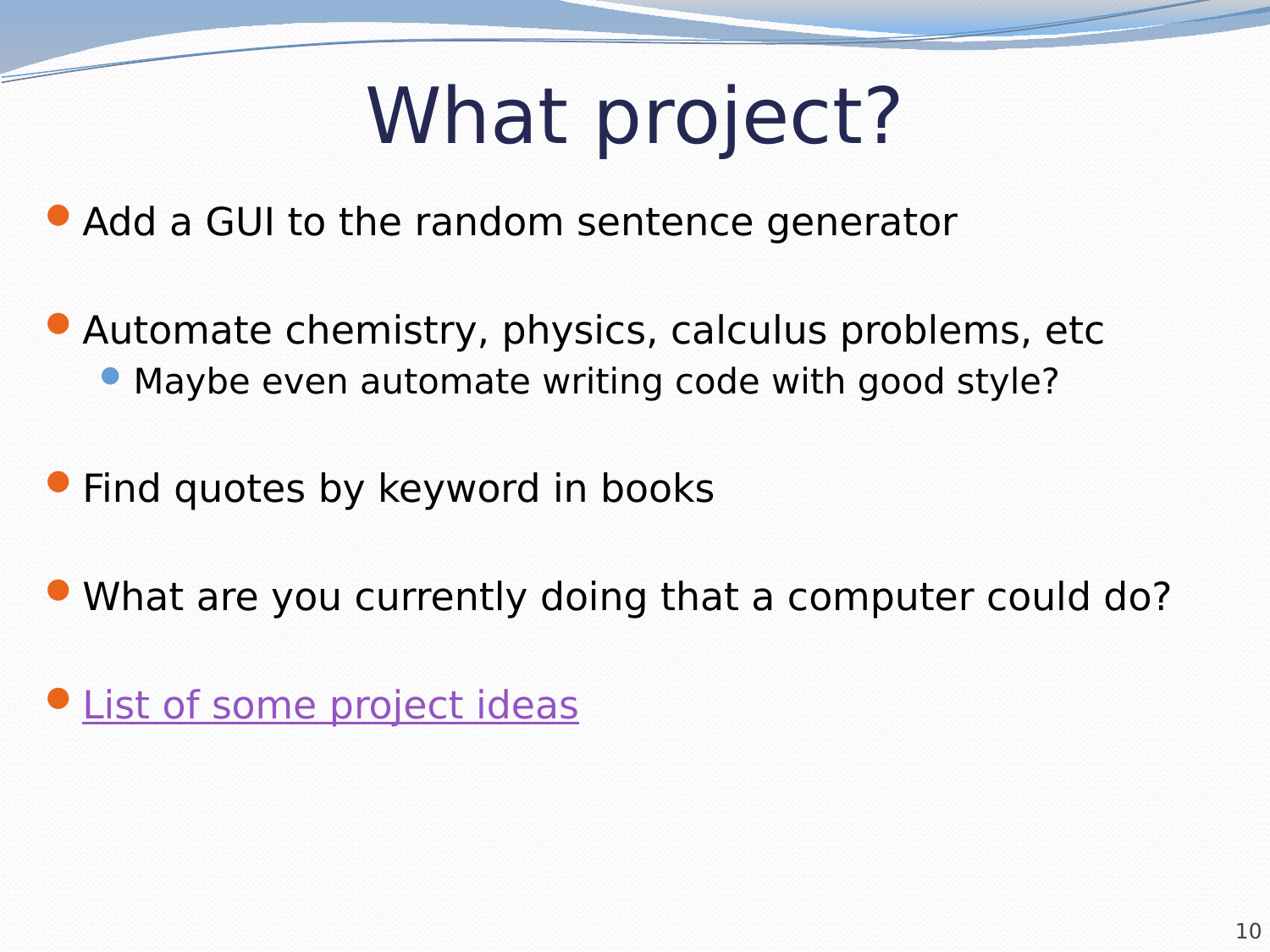

# What project?
Add a GUI to the random sentence generator

Automate chemistry, physics, calculus problems, etc
Maybe even automate writing code with good style?

Find quotes by keyword in books

What are you currently doing that a computer could do?

List of some project ideas